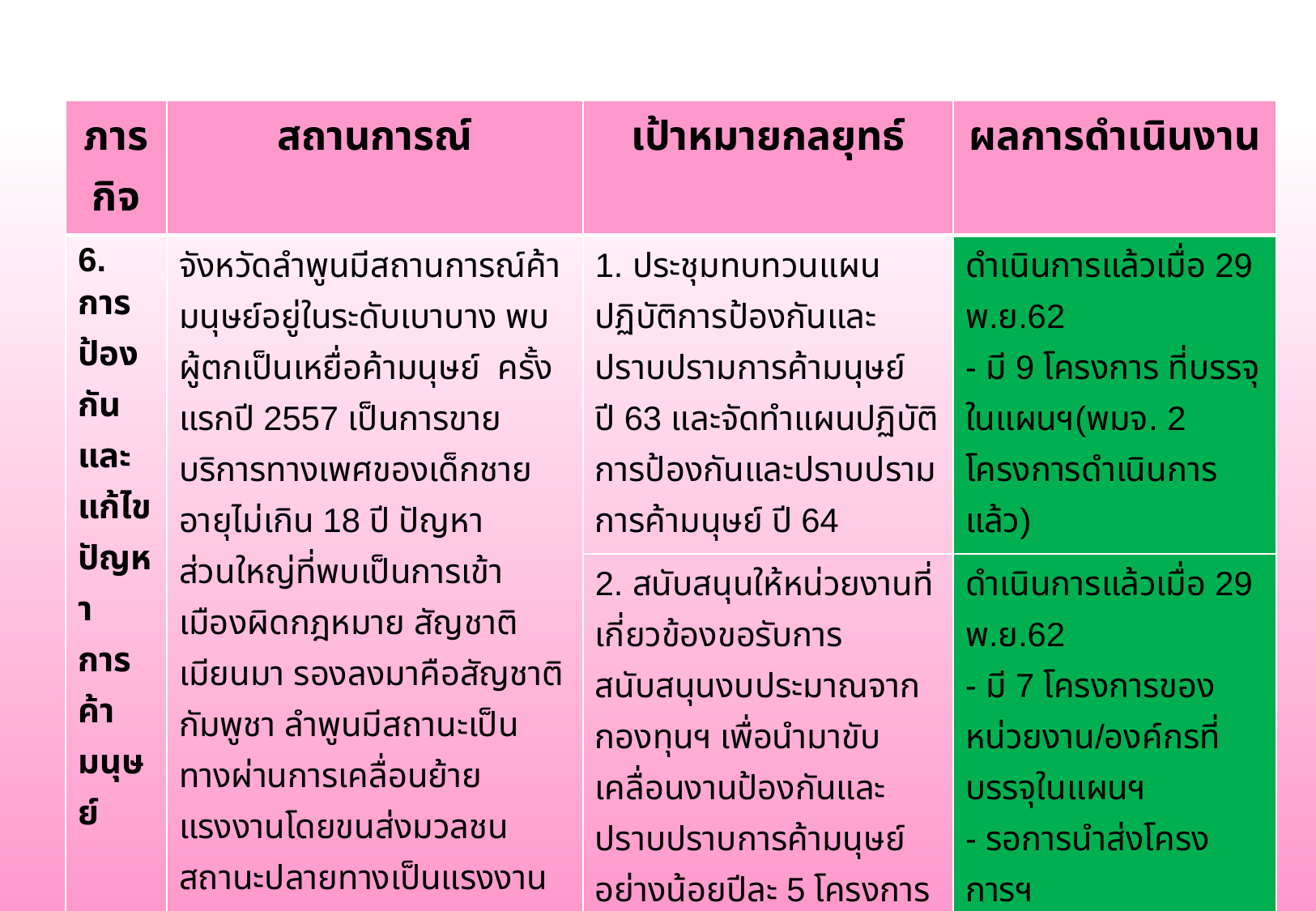

| ภารกิจ | สถานการณ์ | เป้าหมายกลยุทธ์ | ผลการดำเนินงาน |
| --- | --- | --- | --- |
| 6. การป้องกันและแก้ไขปัญหา การค้ามนุษย์ | จังหวัดลำพูนมีสถานการณ์ค้ามนุษย์อยู่ในระดับเบาบาง พบผู้ตกเป็นเหยื่อค้ามนุษย์ ครั้งแรกปี 2557 เป็นการขายบริการทางเพศของเด็กชายอายุไม่เกิน 18 ปี ปัญหา ส่วนใหญ่ที่พบเป็นการเข้าเมืองผิดกฎหมาย สัญชาติ เมียนมา รองลงมาคือสัญชาติกัมพูชา ลำพูนมีสถานะเป็นทางผ่านการเคลื่อนย้ายแรงงานโดยขนส่งมวลชน สถานะปลายทางเป็นแรงงานภาคเกษตรกรรมในฤดูเก็บเกี่ยวลำไย | 1. ประชุมทบทวนแผนปฏิบัติการป้องกันและปราบปรามการค้ามนุษย์ ปี 63 และจัดทำแผนปฏิบัติการป้องกันและปราบปรามการค้ามนุษย์ ปี 64 | ดำเนินการแล้วเมื่อ 29 พ.ย.62 - มี 9 โครงการ ที่บรรจุในแผนฯ(พมจ. 2 โครงการดำเนินการแล้ว) |
|  |  | 2. สนับสนุนให้หน่วยงานที่เกี่ยวข้องขอรับการสนับสนุนงบประมาณจากกองทุนฯ เพื่อนำมาขับเคลื่อนงานป้องกันและปราบปราบการค้ามนุษย์ อย่างน้อยปีละ 5 โครงการ | ดำเนินการแล้วเมื่อ 29 พ.ย.62 - มี 7 โครงการของหน่วยงาน/องค์กรที่บรรจุในแผนฯ - รอการนำส่งโครงการฯ |
|  |  | 3. พัฒนาศักยภาพภาคี เครือข่ายให้เป็นผู้เฝ้าระวังและแจ้งเหตุในพื้นที่เบื้องต้น อย่างน้อยปีละ 300 คน 2 รุ่น | จะดำเนินการในวันที่ 28 มกราคม 2563 และจะดำเนินการอีกครั้ง ในเดือนพฤษภาคม 2563 |
|  |  | 4. รณรงค์สร้างการรับรู้และป้องกันการค้ามนุษย์ในระดับพื้นที่ อย่างน้อย ปีละ 12 ครั้ง | ดำเนินการไปแล้ว จำนวน 5 ครั้ง - ร่วมกับการจัดระเบียบคนไร้ที่พึ่งและผู้กระทำการขอทาน |